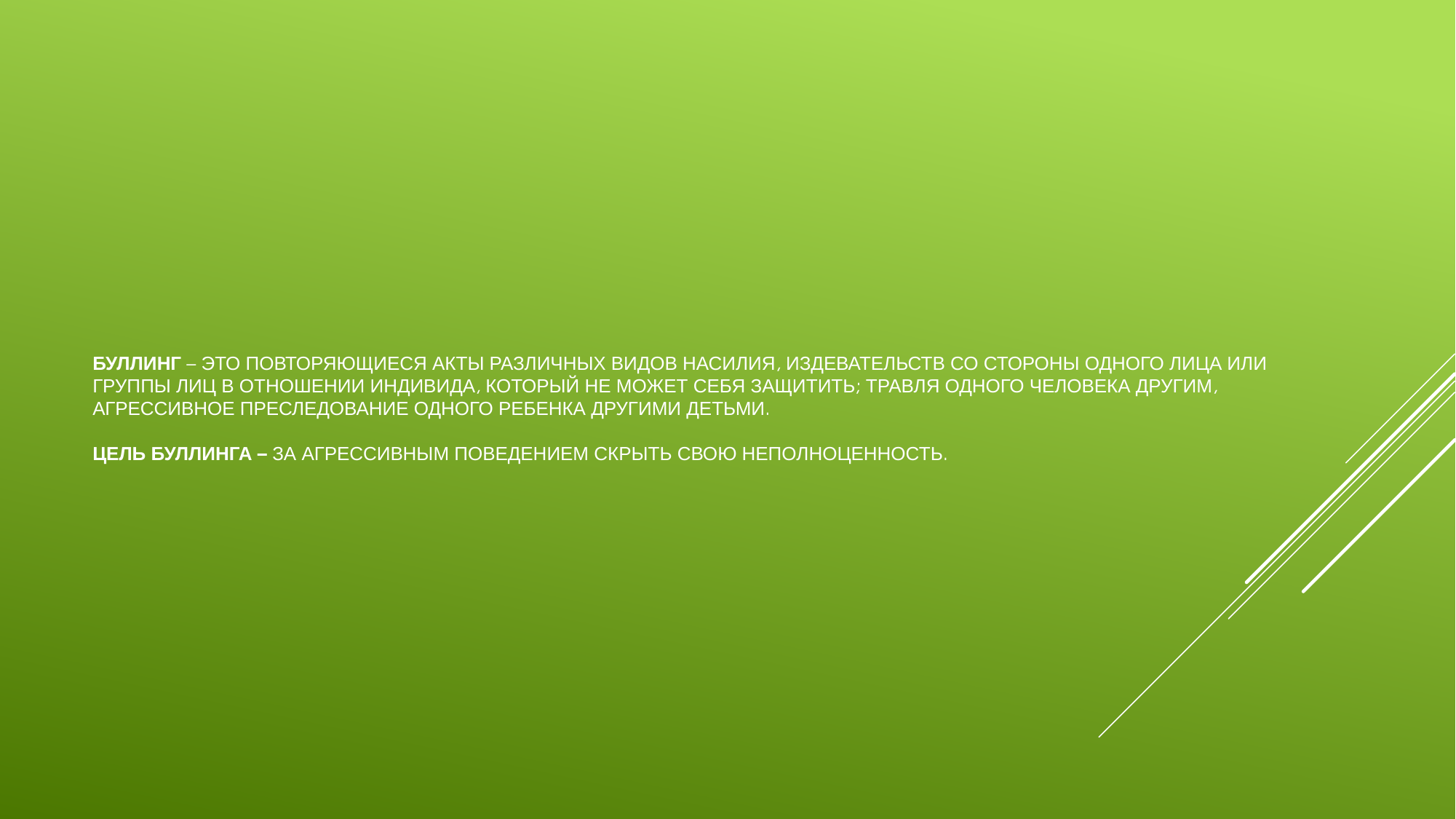

# Буллинг – это повторяющиеся акты различных видов насилия, издевательств со стороны одного лица или группы лиц в отношении индивида, который не может себя защитить; травля одного человека другим, агрессивное преследование одного ребенка другими детьми. Цель буллинга – за агрессивным поведением скрыть свою неполноценность.